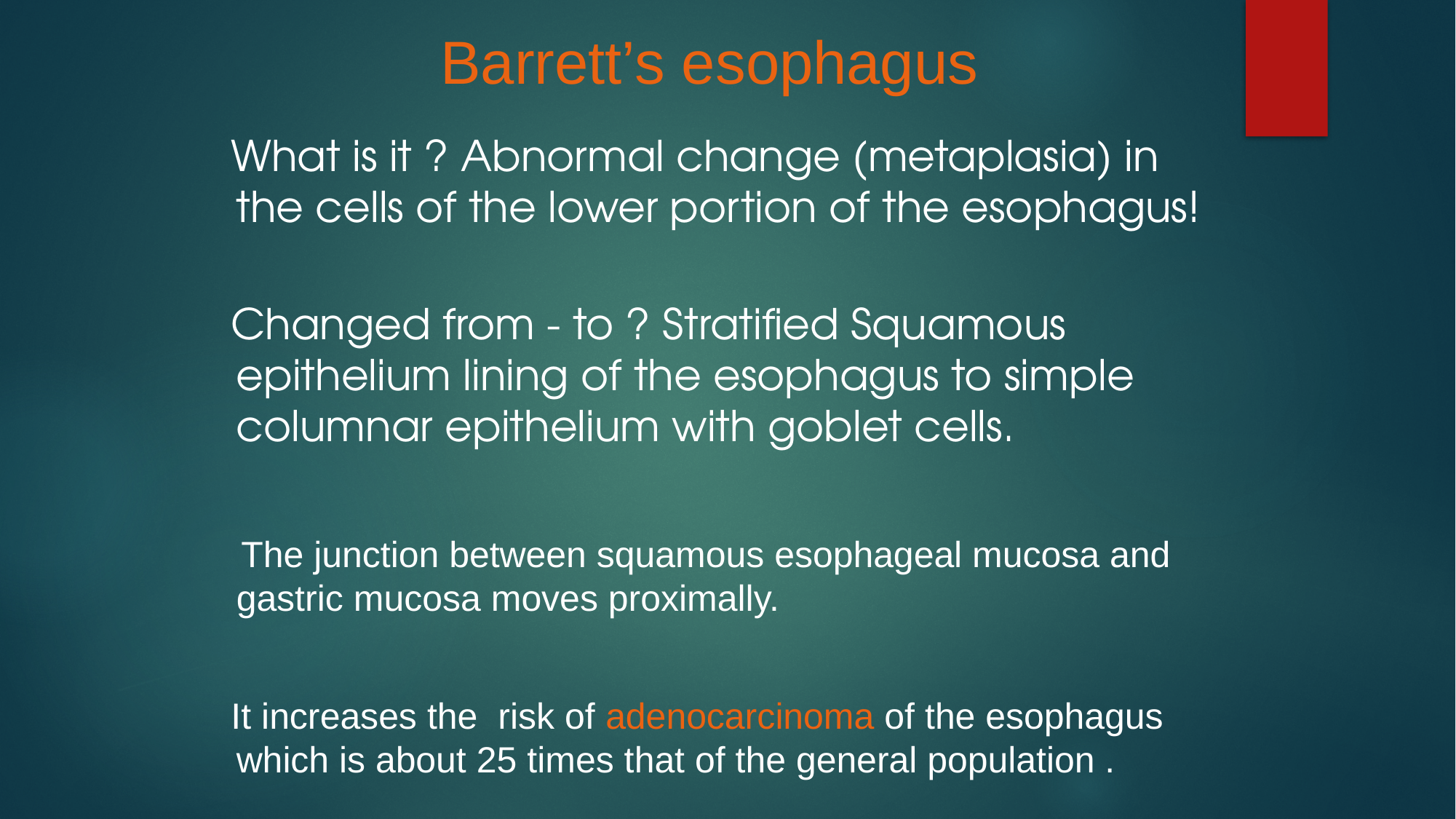

# Barrett’s esophagus
What is it ? Abnormal change (metaplasia) in the cells of the lower portion of the esophagus!
Changed from - to ? Stratified Squamous epithelium lining of the esophagus to simple columnar epithelium with goblet cells.

 The junction between squamous esophageal mucosa and gastric mucosa moves proximally.

It increases the  risk of adenocarcinoma of the esophagus which is about 25 times that of the general population .